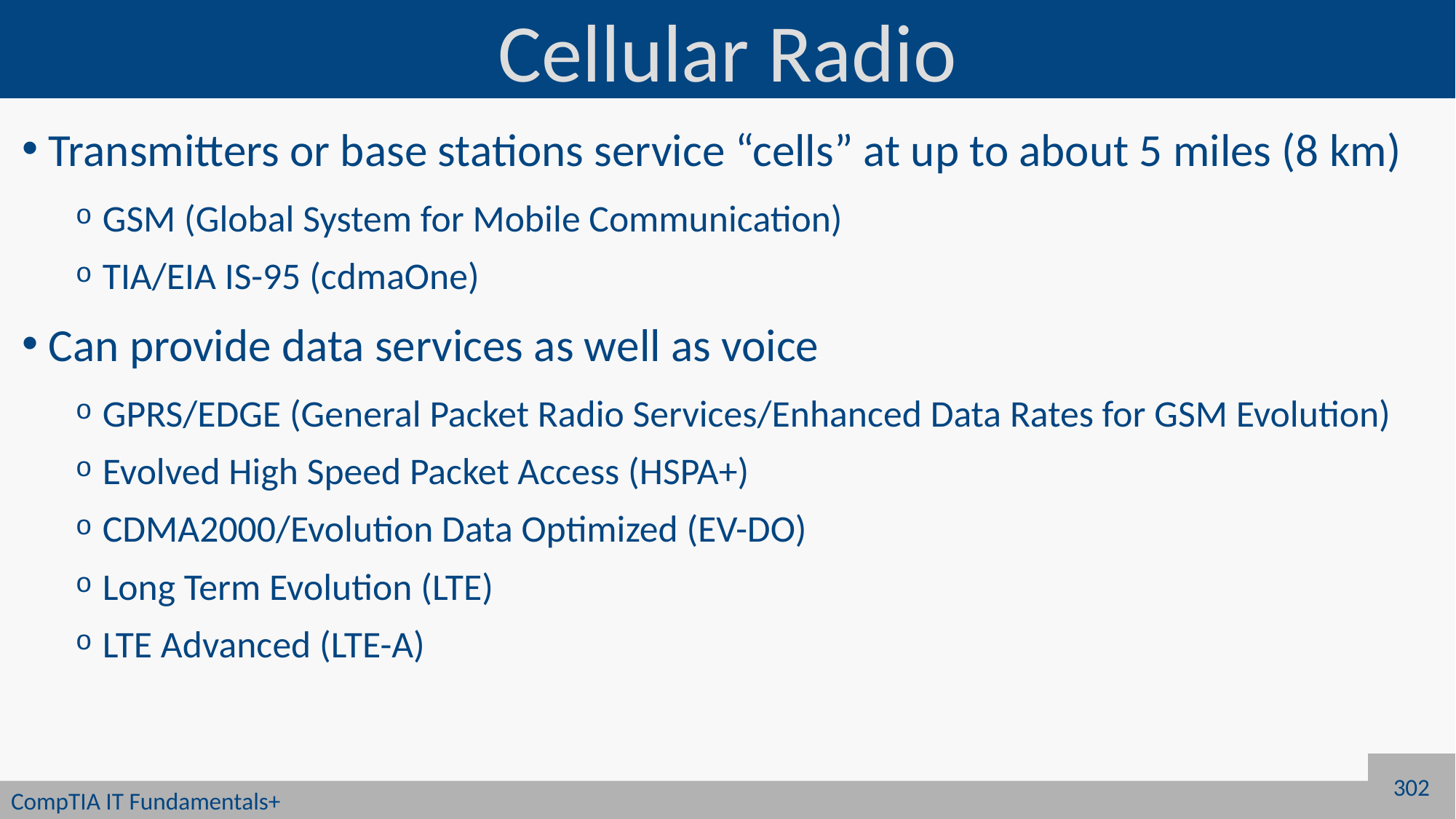

# Cellular Radio
Transmitters or base stations service “cells” at up to about 5 miles (8 km)
GSM (Global System for Mobile Communication)
TIA/EIA IS-95 (cdmaOne)
Can provide data services as well as voice
GPRS/EDGE (General Packet Radio Services/Enhanced Data Rates for GSM Evolution)
Evolved High Speed Packet Access (HSPA+)
CDMA2000/Evolution Data Optimized (EV-DO)
Long Term Evolution (LTE)
LTE Advanced (LTE-A)

302
CompTIA IT Fundamentals+